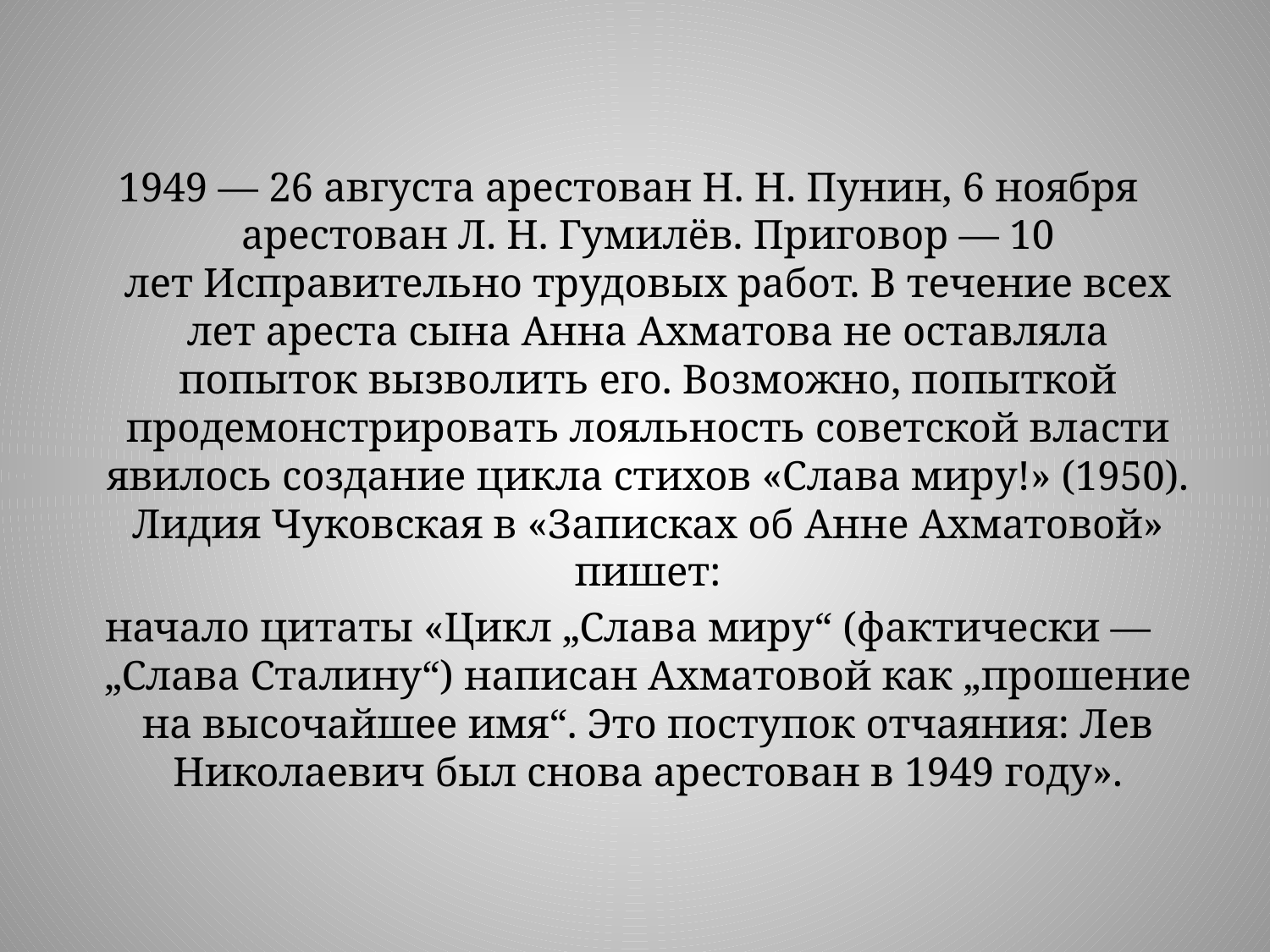

#

1949 — 26 августа арестован Н. Н. Пунин, 6 ноября арестован Л. Н. Гумилёв. Приговор — 10 лет Исправительно трудовых работ. В течение всех лет ареста сына Анна Ахматова не оставляла попыток вызволить его. Возможно, попыткой продемонстрировать лояльность советской власти явилось создание цикла стихов «Слава миру!» (1950). Лидия Чуковская в «Записках об Анне Ахматовой» пишет:
начало цитаты «Цикл „Слава миру“ (фактически — „Слава Сталину“) написан Ахматовой как „прошение на высочайшее имя“. Это поступок отчаяния: Лев Николаевич был снова арестован в 1949 году».